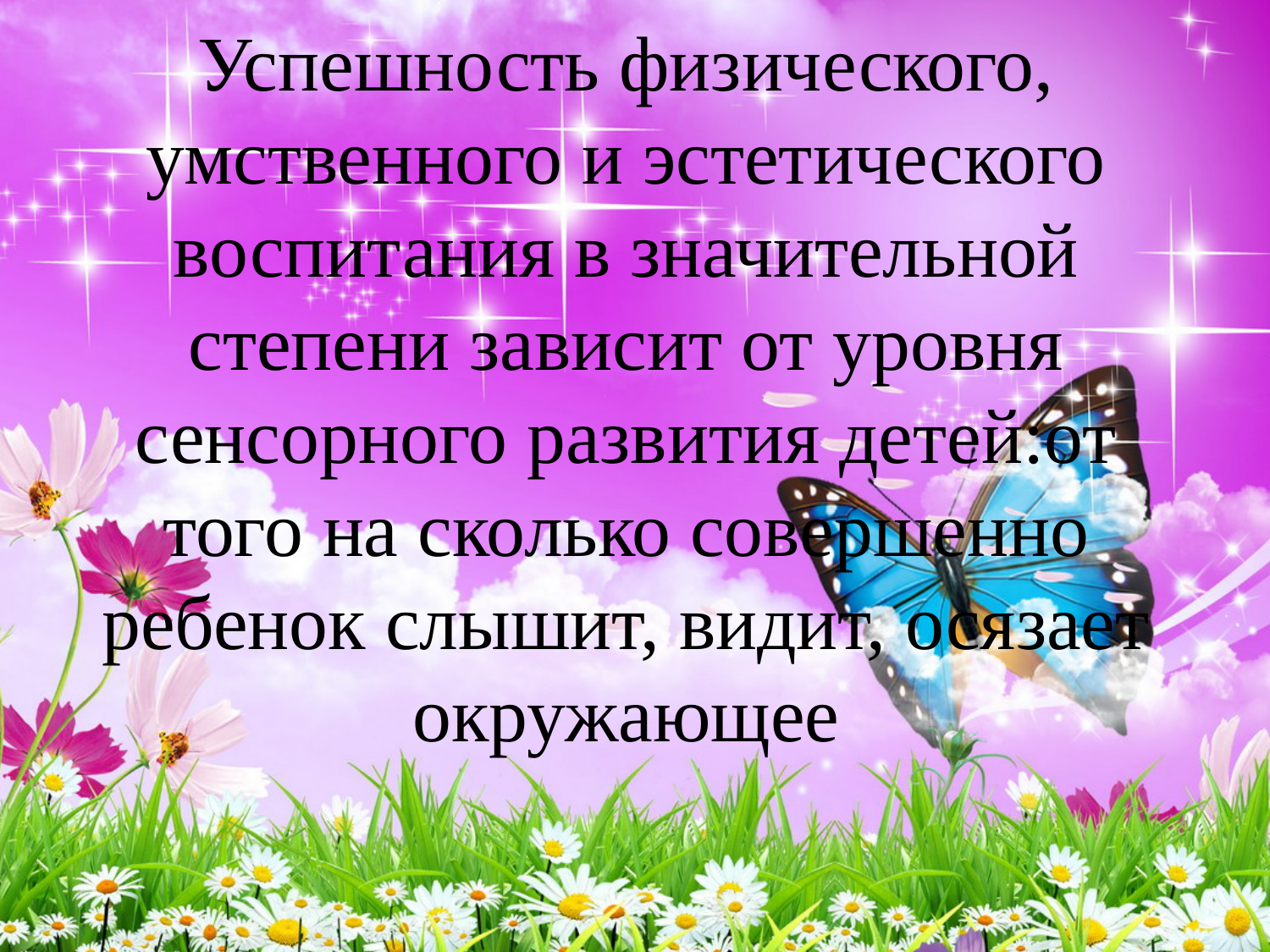

# Успешность физического, умственного и эстетического воспитания в значительной степени зависит от уровня сенсорного развития детей:от того на сколько совершенно ребенок слышит, видит, осязает окружающее